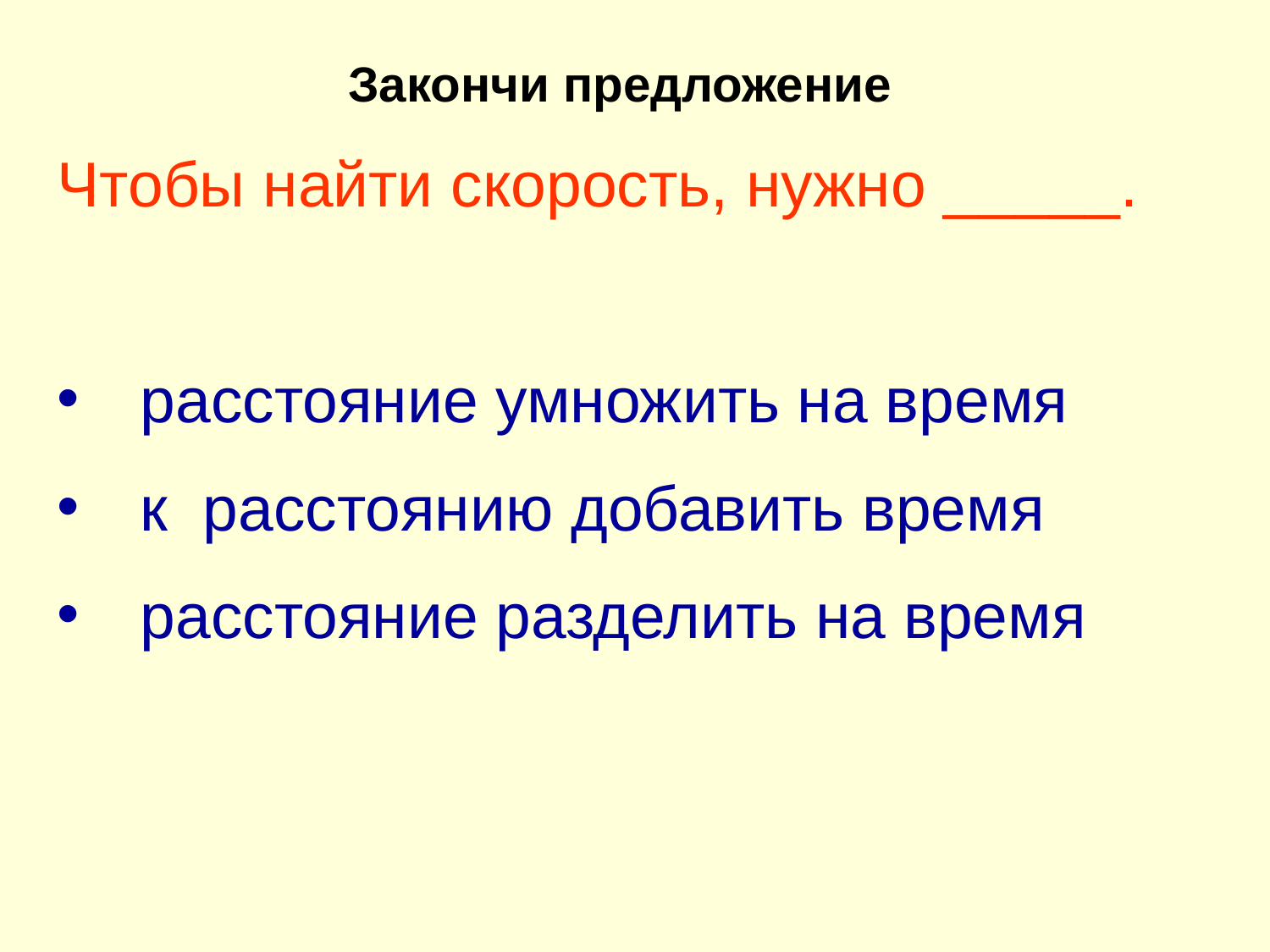

Закончи предложение
Чтобы найти скорость, нужно _____.

  расстояние умножить на время
  к  расстоянию добавить время
  расстояние разделить на время